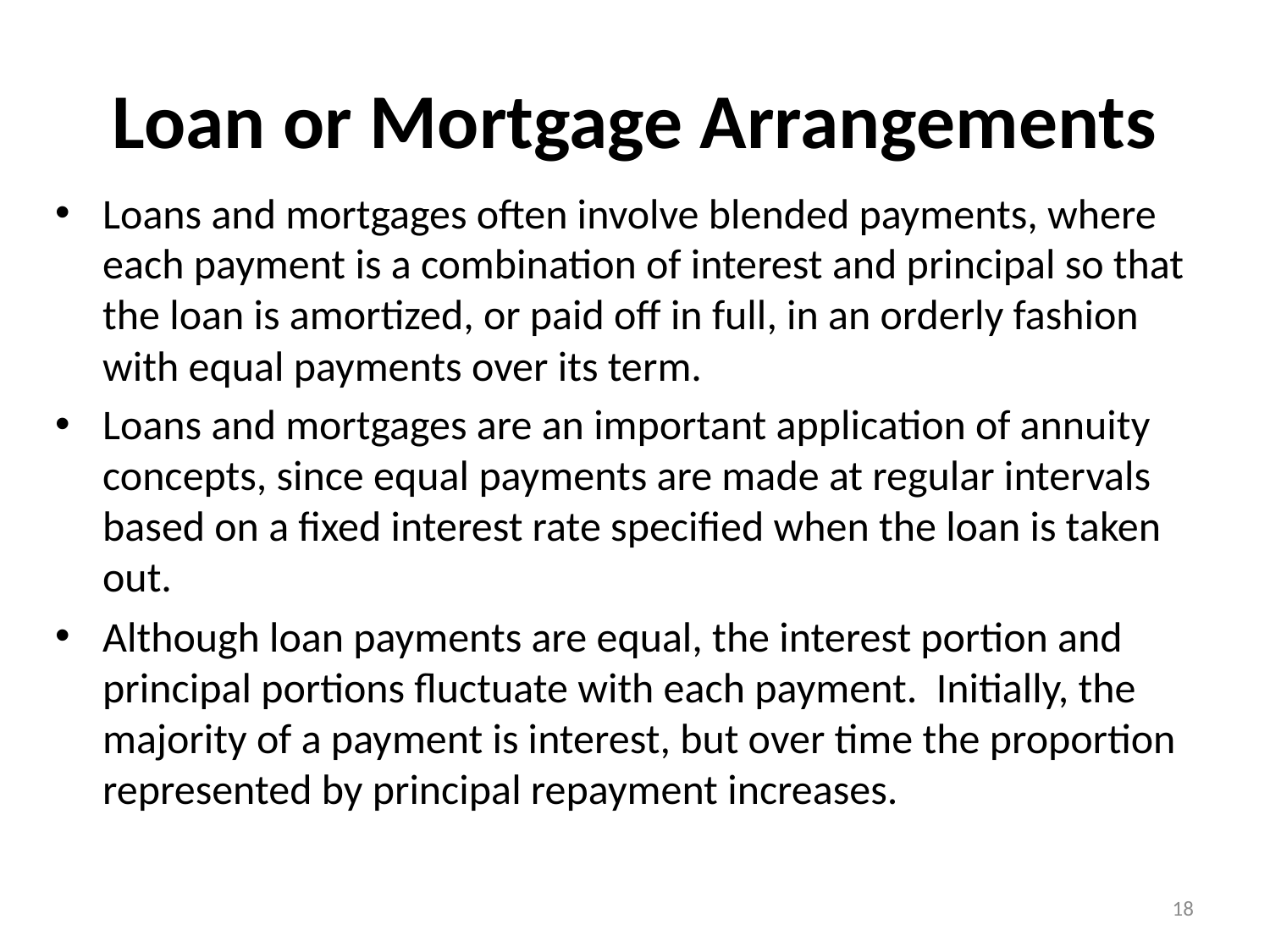

# Loan or Mortgage Arrangements
Loans and mortgages often involve blended payments, where each payment is a combination of interest and principal so that the loan is amortized, or paid off in full, in an orderly fashion with equal payments over its term.
Loans and mortgages are an important application of annuity concepts, since equal payments are made at regular intervals based on a fixed interest rate specified when the loan is taken out.
Although loan payments are equal, the interest portion and principal portions fluctuate with each payment.  Initially, the majority of a payment is interest, but over time the proportion represented by principal repayment increases.
Booth/Cleary Introduction to Corporate Finance, Second Edition
18